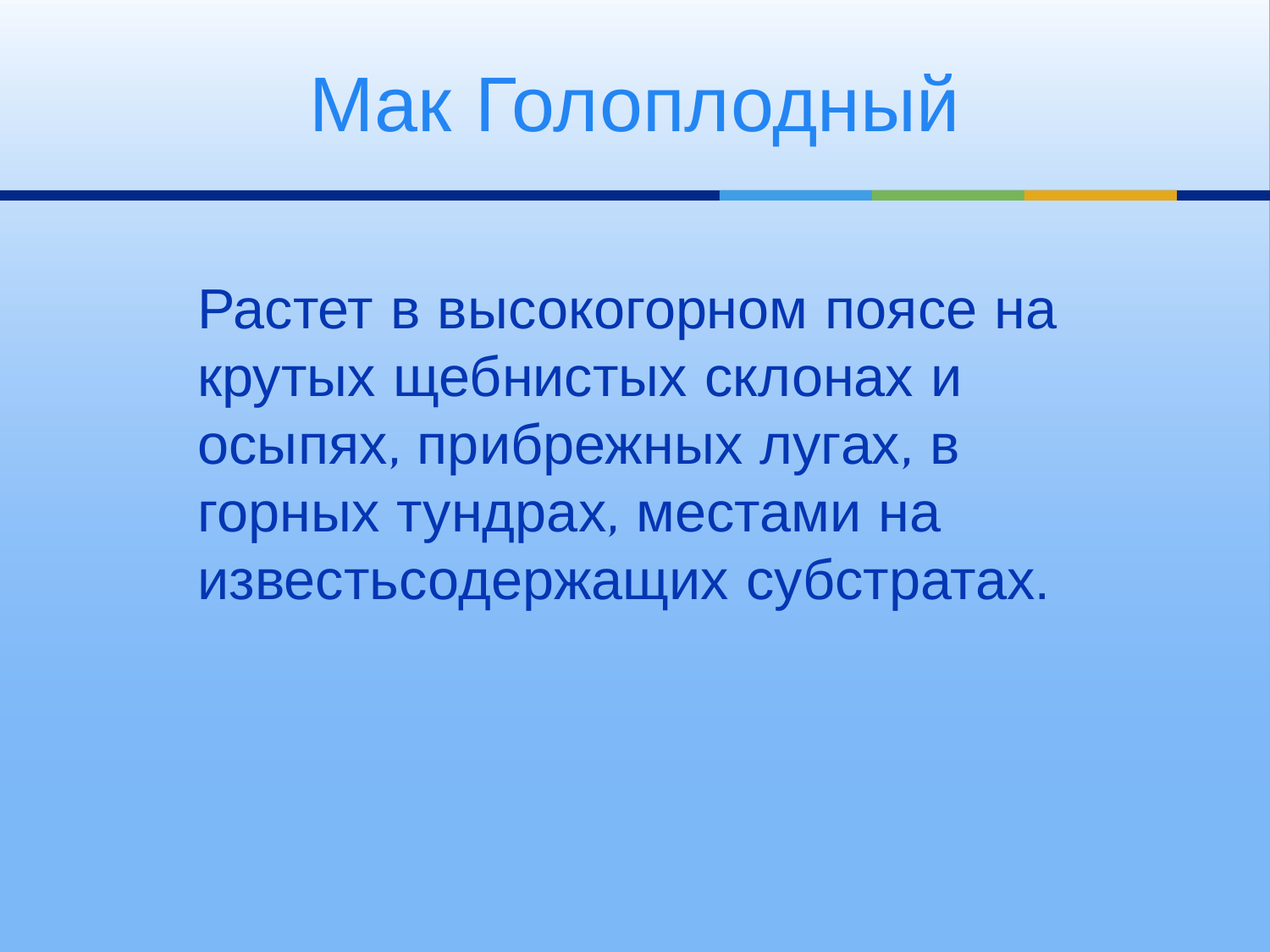

# Мак Голоплодный
Растет в высокогорном поясе на крутых щебнистых склонах и осыпях, прибрежных лугах, в горных тундрах, местами на известьсодержащих субстратах.